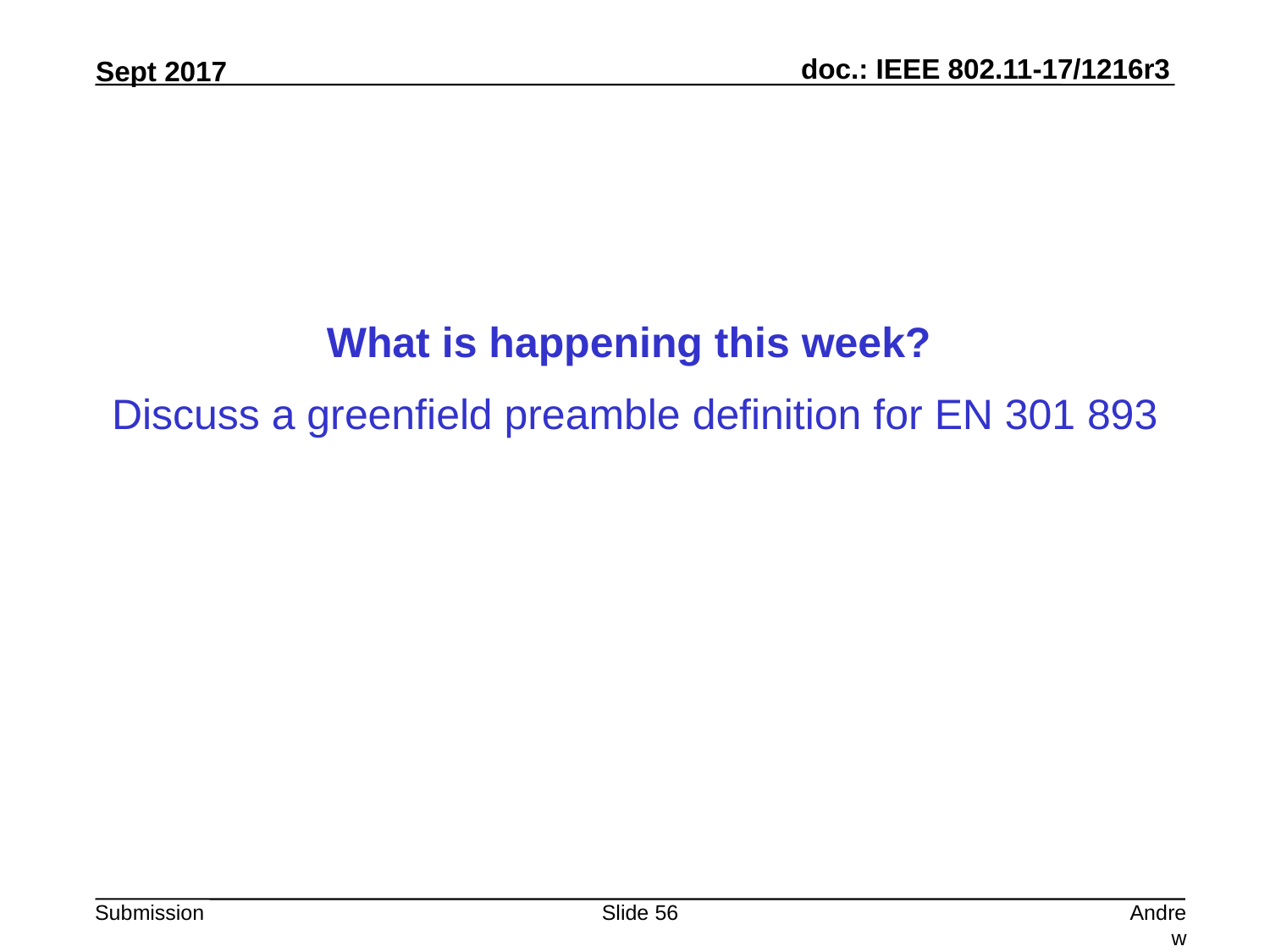

What is happening this week?
Discuss a greenfield preamble definition for EN 301 893

Slide 56
Andrew Myles, Cisco